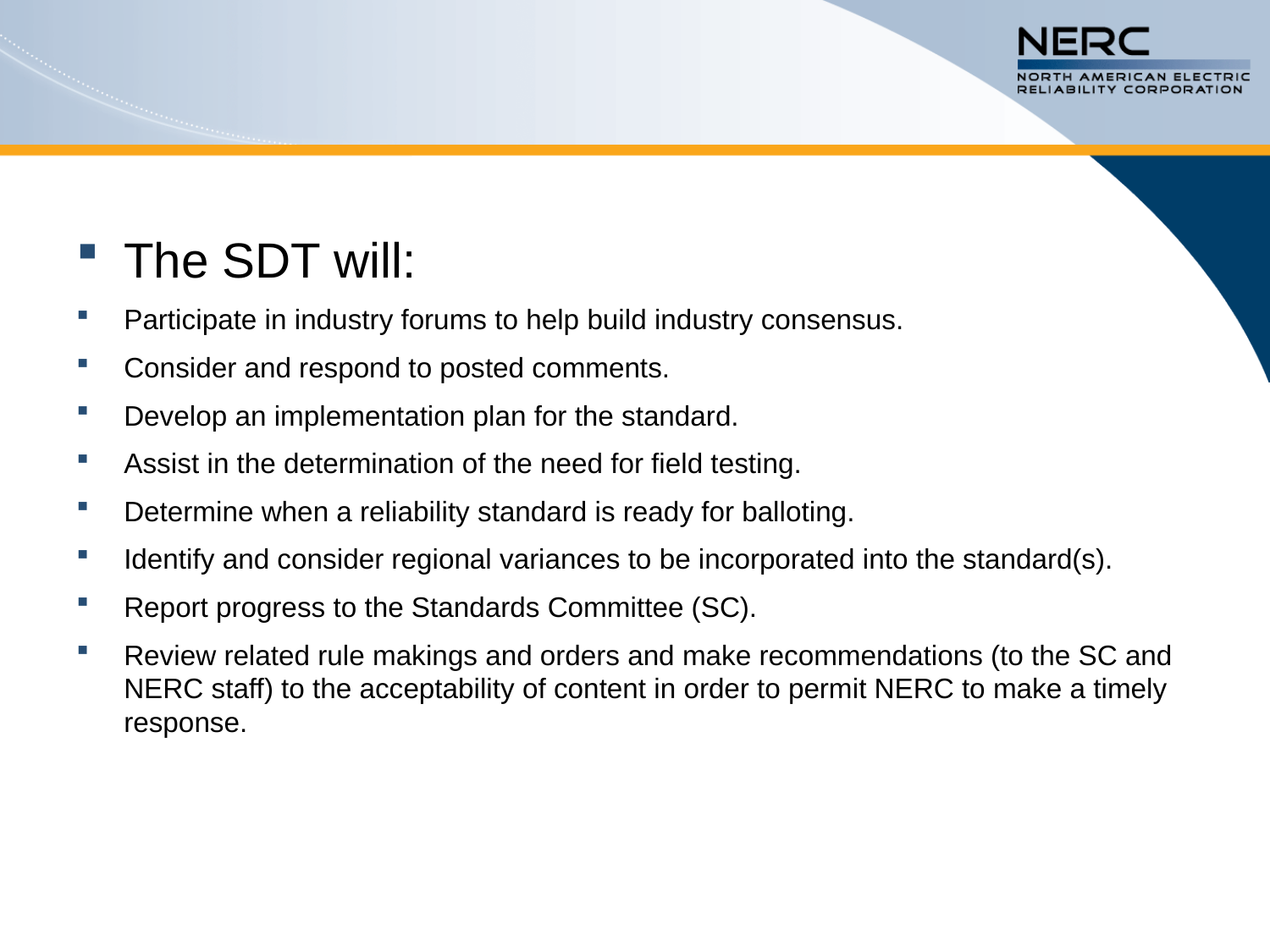

#
The SDT will:
Participate in industry forums to help build industry consensus.
Consider and respond to posted comments.
Develop an implementation plan for the standard.
Assist in the determination of the need for field testing.
Determine when a reliability standard is ready for balloting.
Identify and consider regional variances to be incorporated into the standard(s).
Report progress to the Standards Committee (SC).
Review related rule makings and orders and make recommendations (to the SC and NERC staff) to the acceptability of content in order to permit NERC to make a timely response.